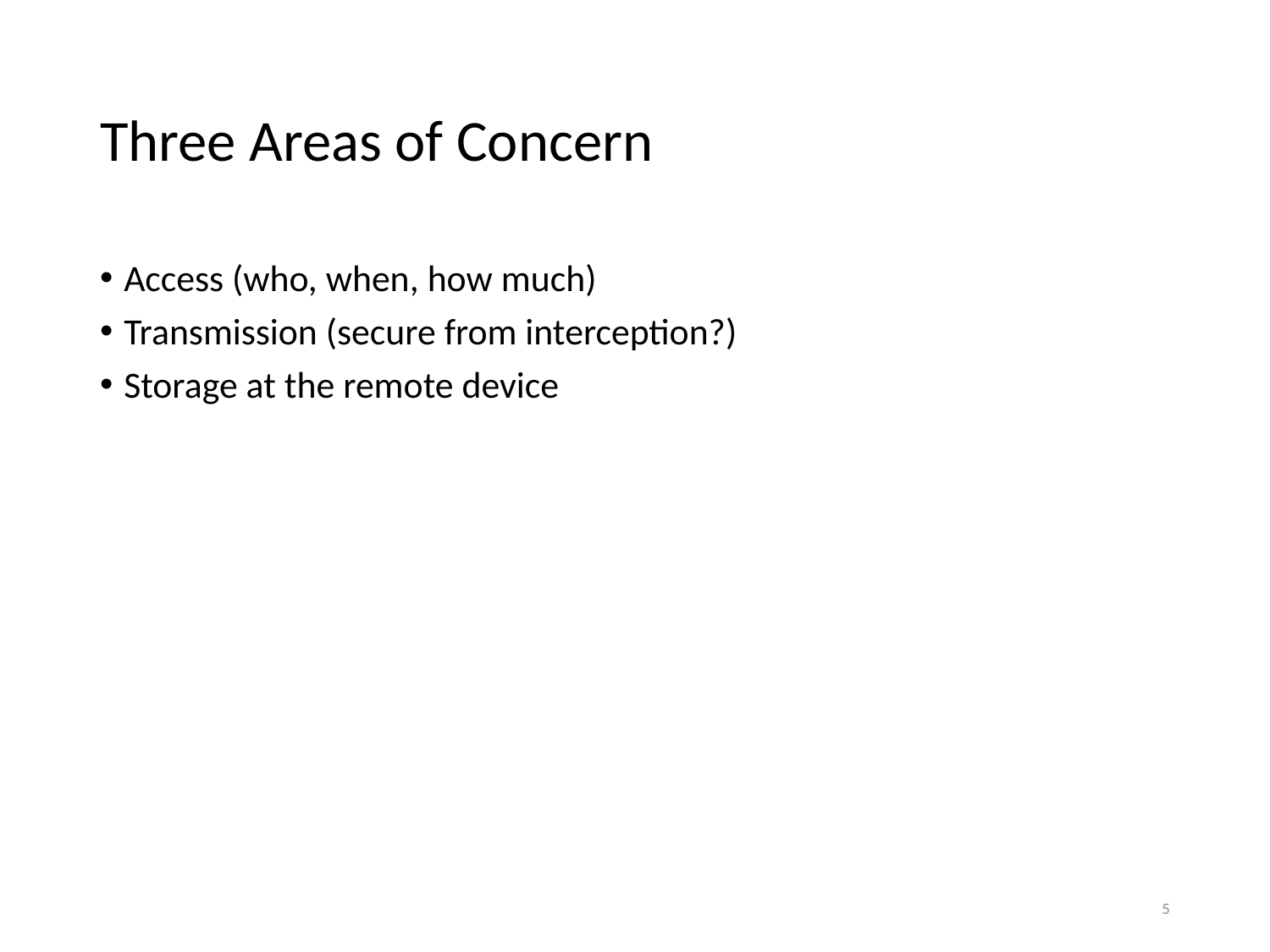

# Three Areas of Concern
Access (who, when, how much)
Transmission (secure from interception?)
Storage at the remote device
5